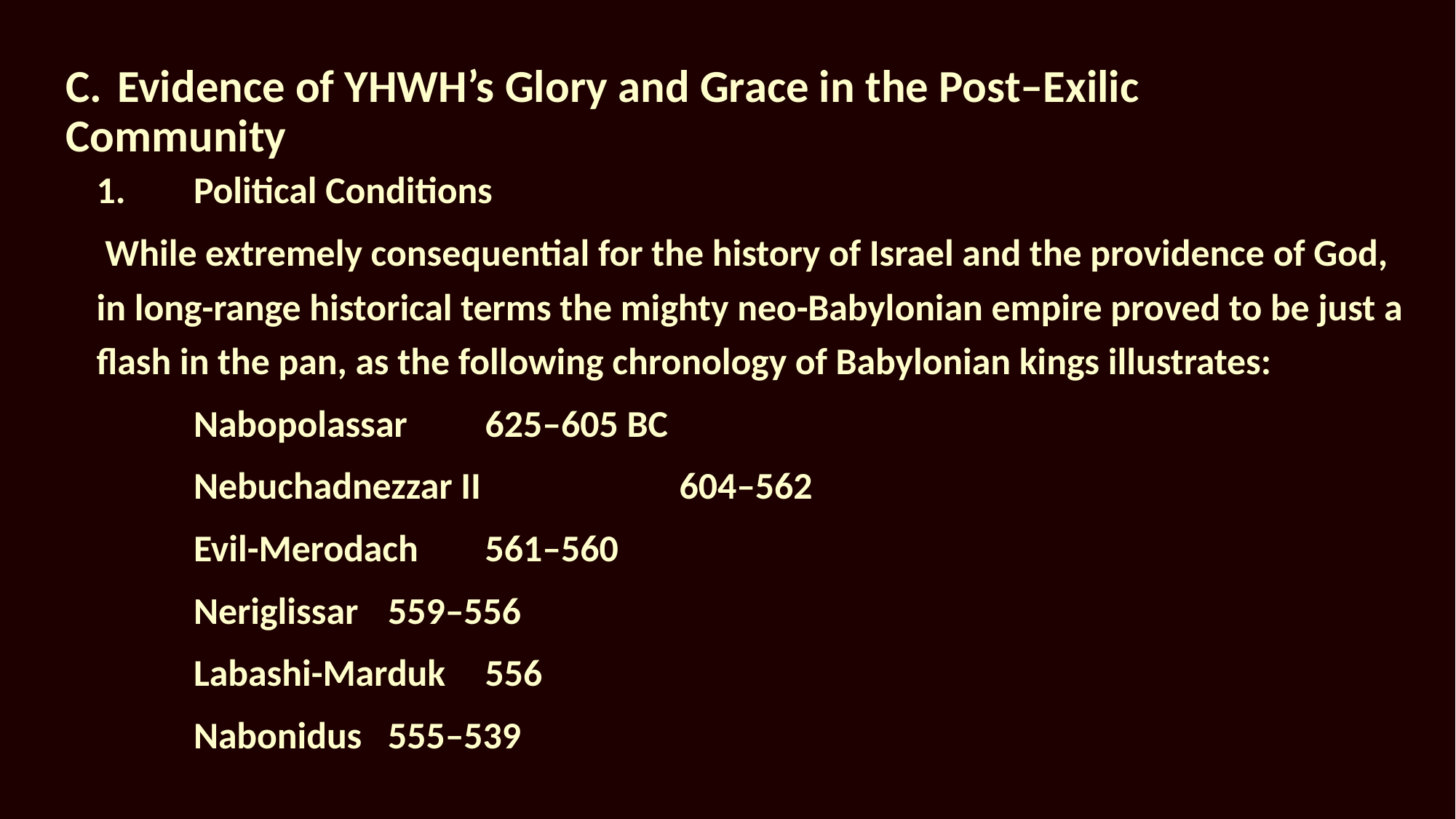

# C.	Evidence of YHWH’s Glory and Grace in the Post–Exilic 	Community
1.	Political Conditions
 While extremely consequential for the history of Israel and the providence of God, in long-range historical terms the mighty neo-Babylonian empire proved to be just a flash in the pan, as the following chronology of Babylonian kings illustrates:
 			Nabopolassar 			625–605 BC
			Nebuchadnezzar II 		604–562
			Evil-Merodach 		561–560
			Neriglissar 			559–556
			Labashi-Marduk 		556
			Nabonidus 			555–539